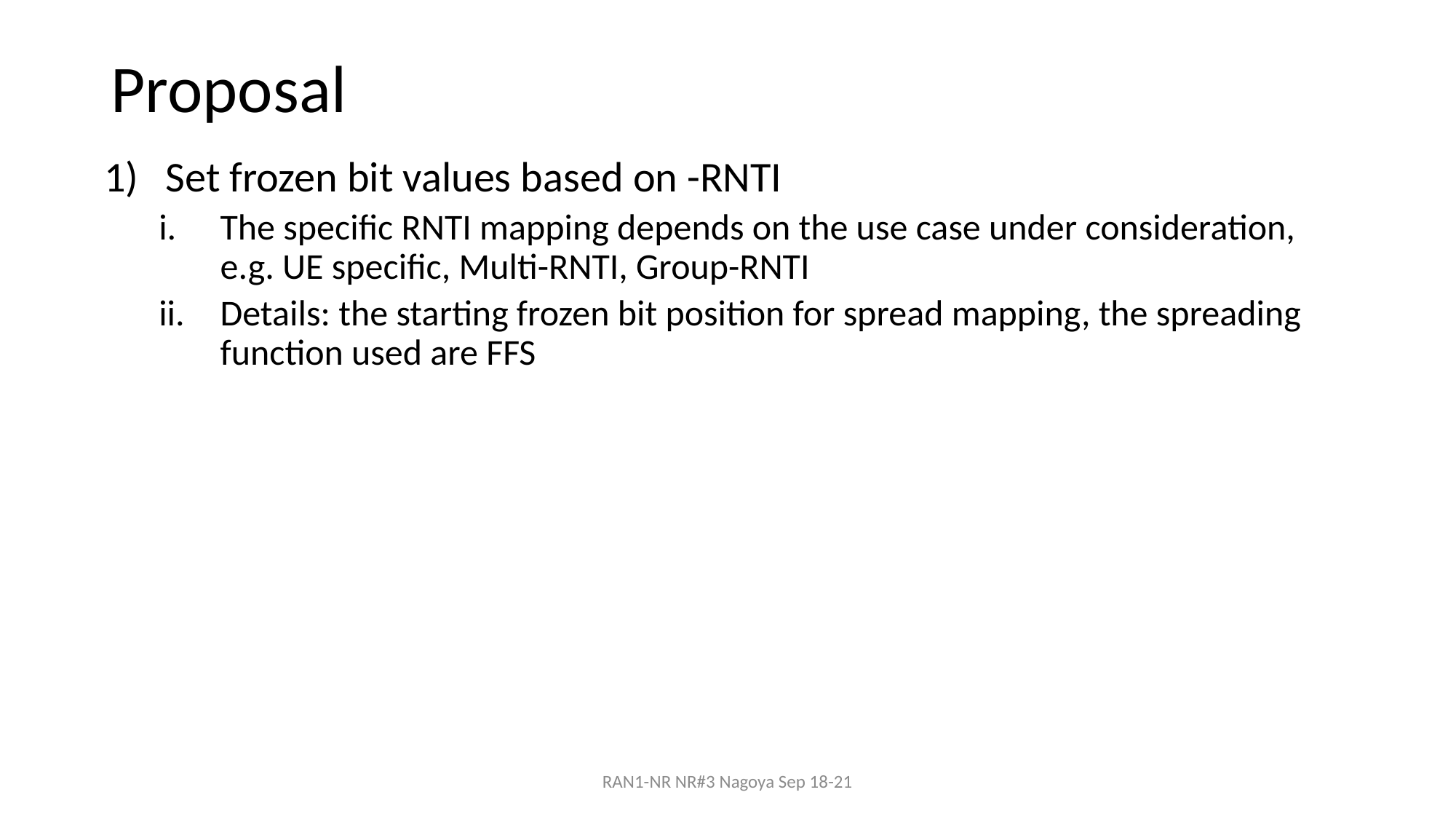

# Proposal
Set frozen bit values based on -RNTI
The specific RNTI mapping depends on the use case under consideration, e.g. UE specific, Multi-RNTI, Group-RNTI
Details: the starting frozen bit position for spread mapping, the spreading function used are FFS
RAN1-NR NR#3 Nagoya Sep 18-21
7